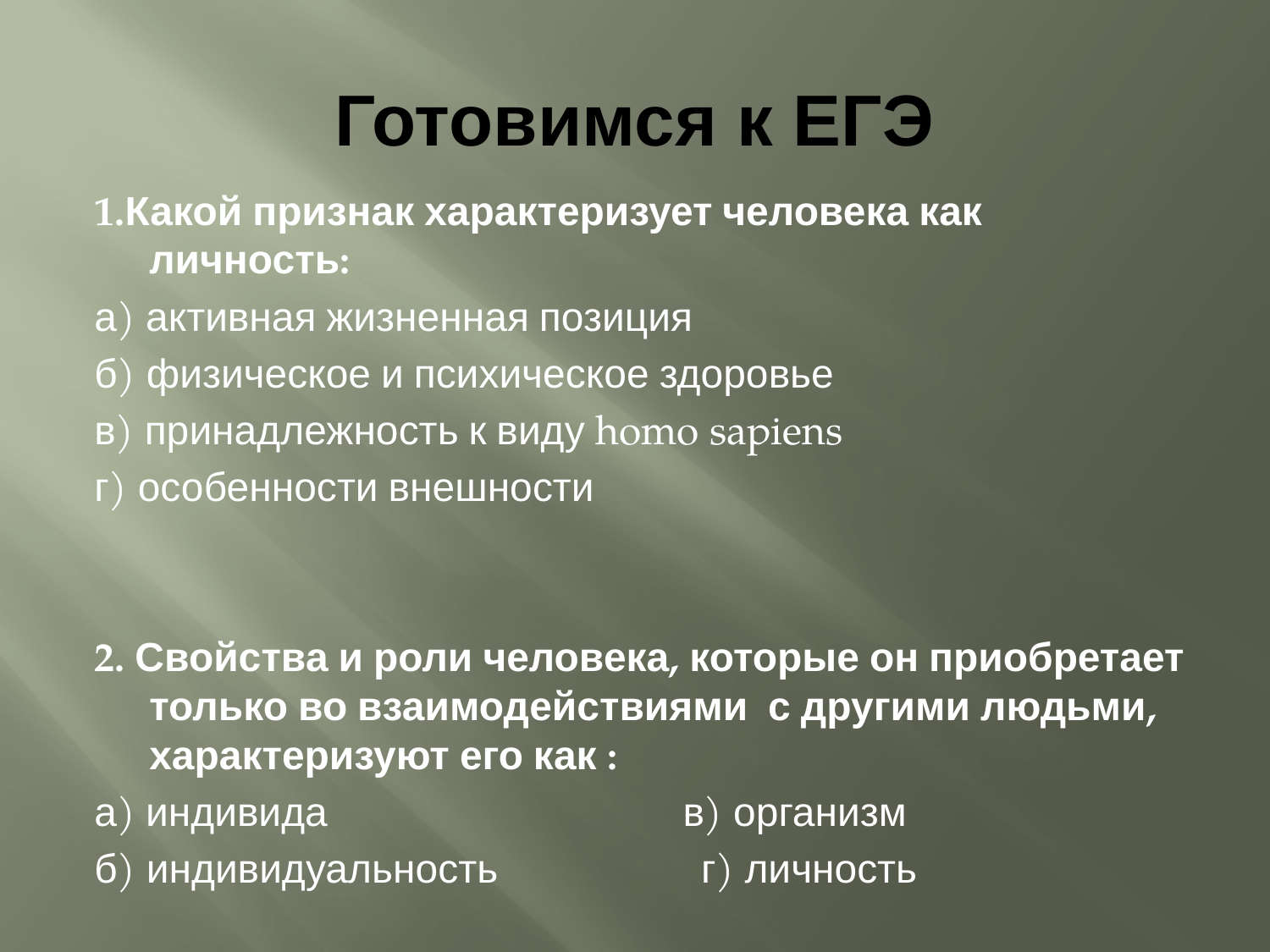

# Готовимся к ЕГЭ
1.Какой признак характеризует человека как личность:
а) активная жизненная позиция
б) физическое и психическое здоровье
в) принадлежность к виду homo sapiens
г) особенности внешности

2. Свойства и роли человека, которые он приобретает только во взаимодействиями  с другими людьми, характеризуют его как :
а) индивида                                   в) организм
б) индивидуальность                    г) личность